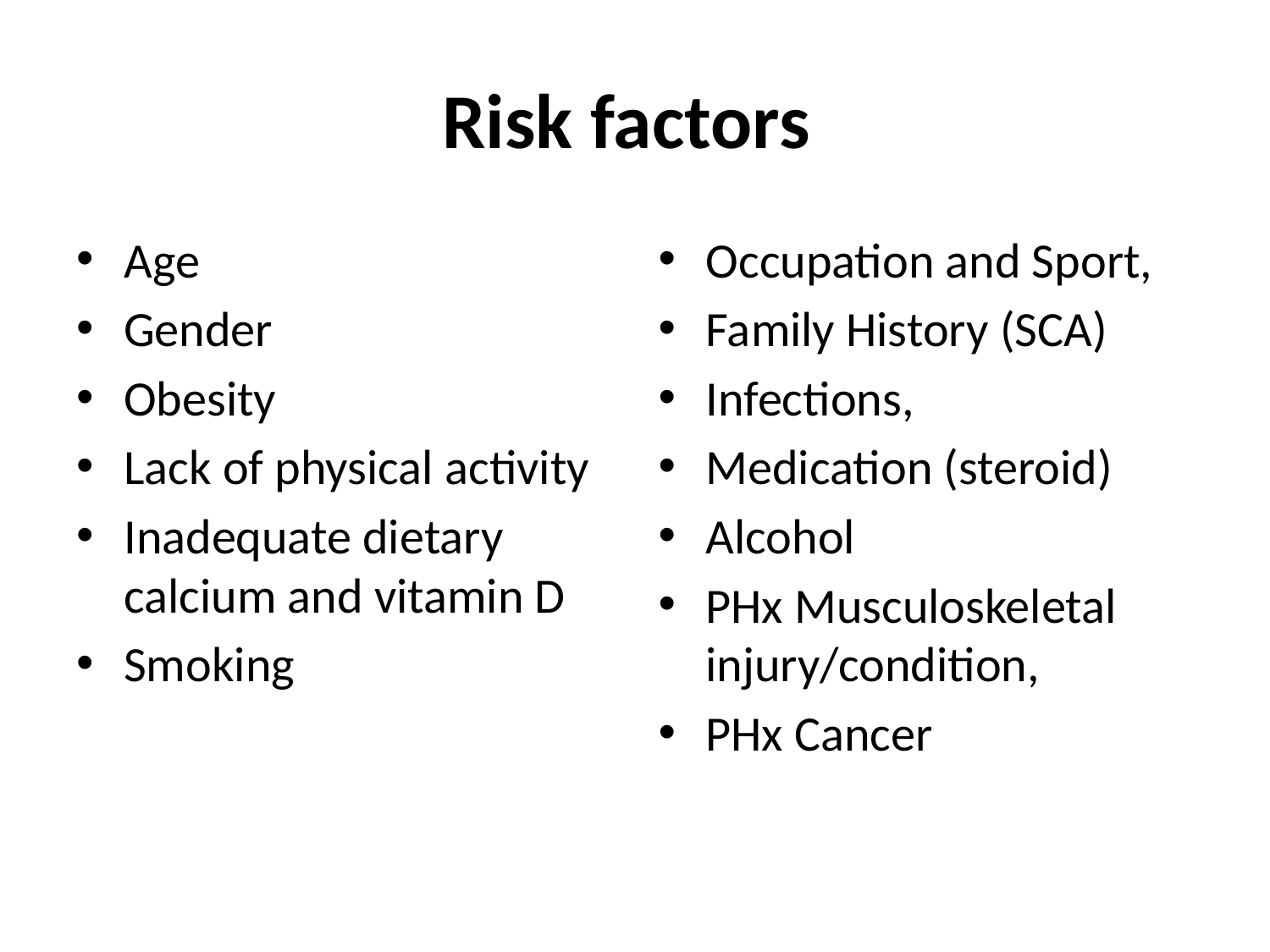

# Risk factors
Age
Gender
Obesity
Lack of physical activity
Inadequate dietary calcium and vitamin D
Smoking
Occupation and Sport,
Family History (SCA)
Infections,
Medication (steroid)
Alcohol
PHx Musculoskeletal injury/condition,
PHx Cancer